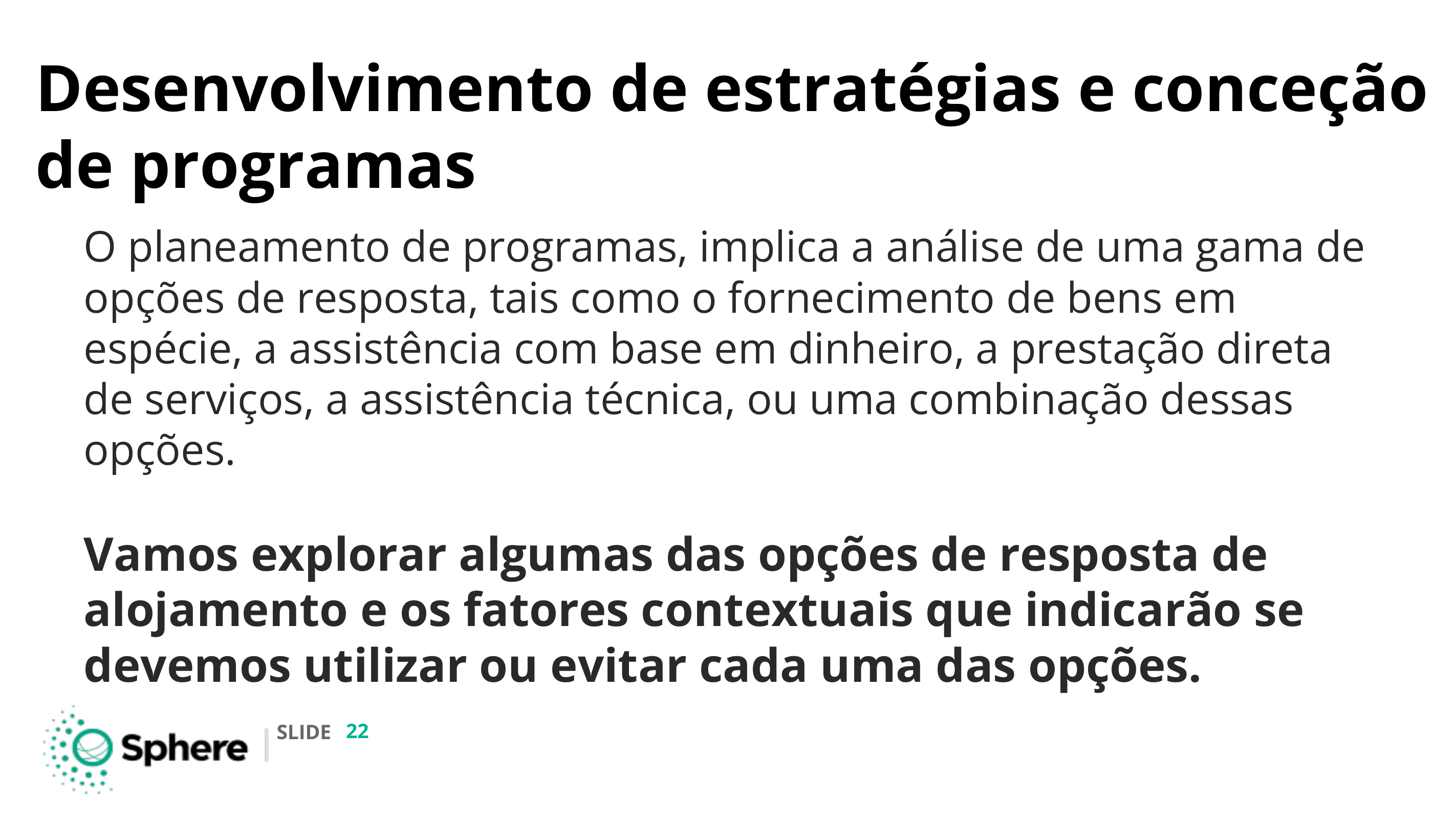

# Desenvolvimento de estratégias e conceção de programas
O planeamento de programas, implica a análise de uma gama de opções de resposta, tais como o fornecimento de bens em espécie, a assistência com base em dinheiro, a prestação direta de serviços, a assistência técnica, ou uma combinação dessas opções.
Vamos explorar algumas das opções de resposta de alojamento e os fatores contextuais que indicarão se devemos utilizar ou evitar cada uma das opções.
22